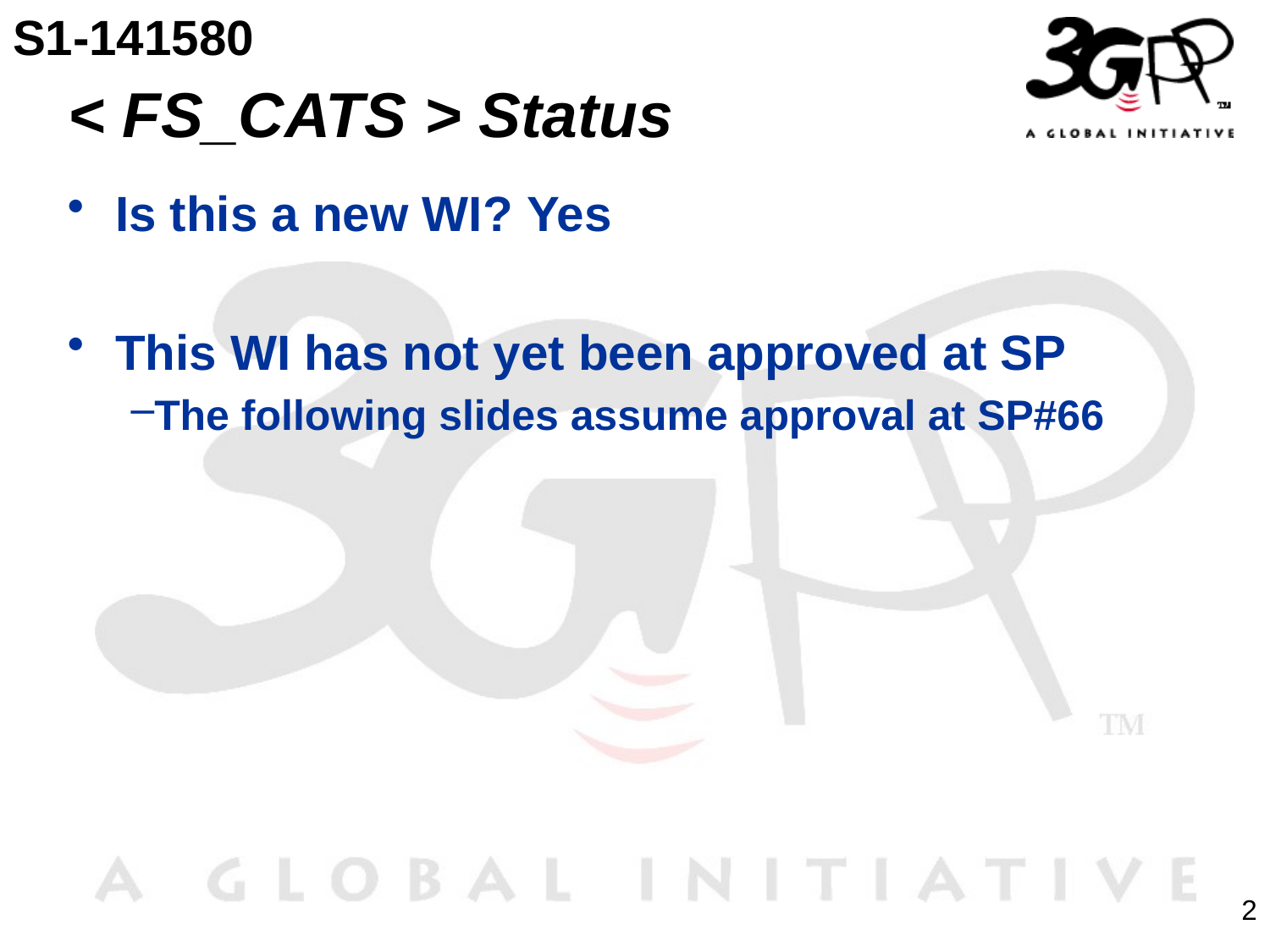

S1-141580
# < FS_CATS > Status
Is this a new WI? Yes

This WI has not yet been approved at SP
The following slides assume approval at SP#66

2